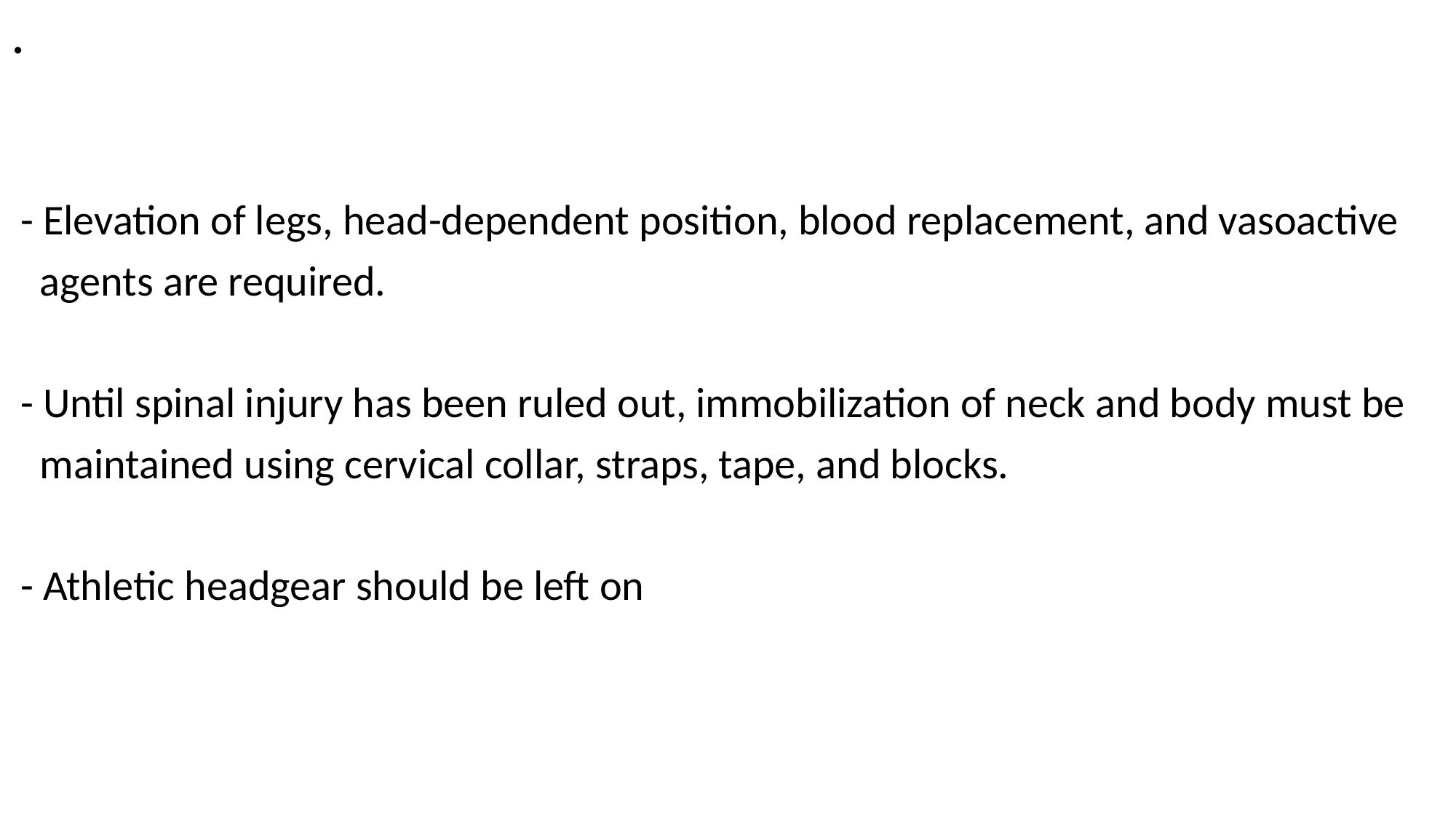

# .

 - Elevation of legs, head-dependent position, blood replacement, and vasoactive
   agents are required.

 - Until spinal injury has been ruled out, immobilization of neck and body must be
   maintained using cervical collar, straps, tape, and blocks.

 - Athletic headgear should be left on